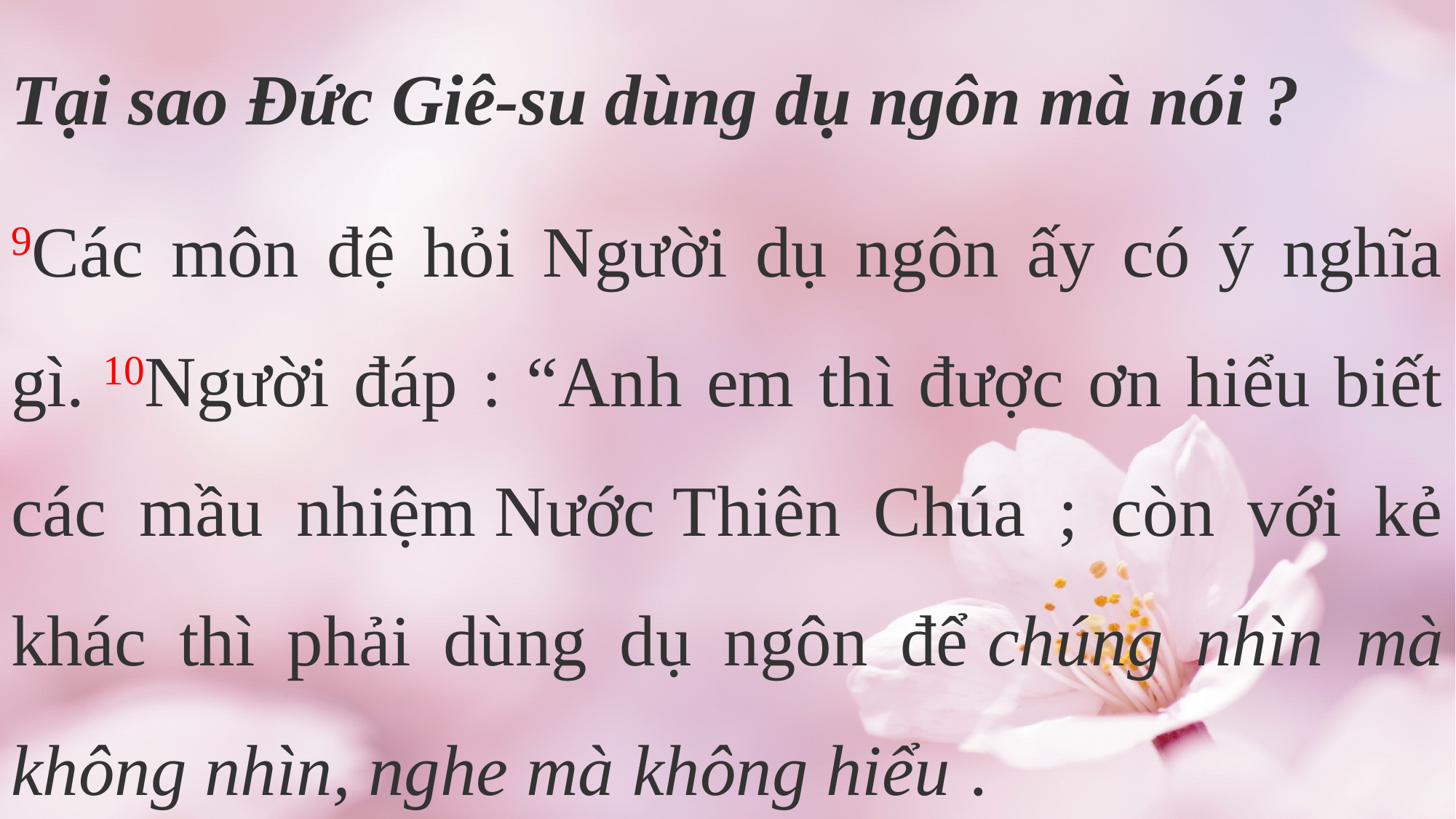

Tại sao Đức Giê-su dùng dụ ngôn mà nói ?
9Các môn đệ hỏi Người dụ ngôn ấy có ý nghĩa gì. 10Người đáp : “Anh em thì được ơn hiểu biết các mầu nhiệm Nước Thiên Chúa ; còn với kẻ khác thì phải dùng dụ ngôn để chúng nhìn mà không nhìn, nghe mà không hiểu .